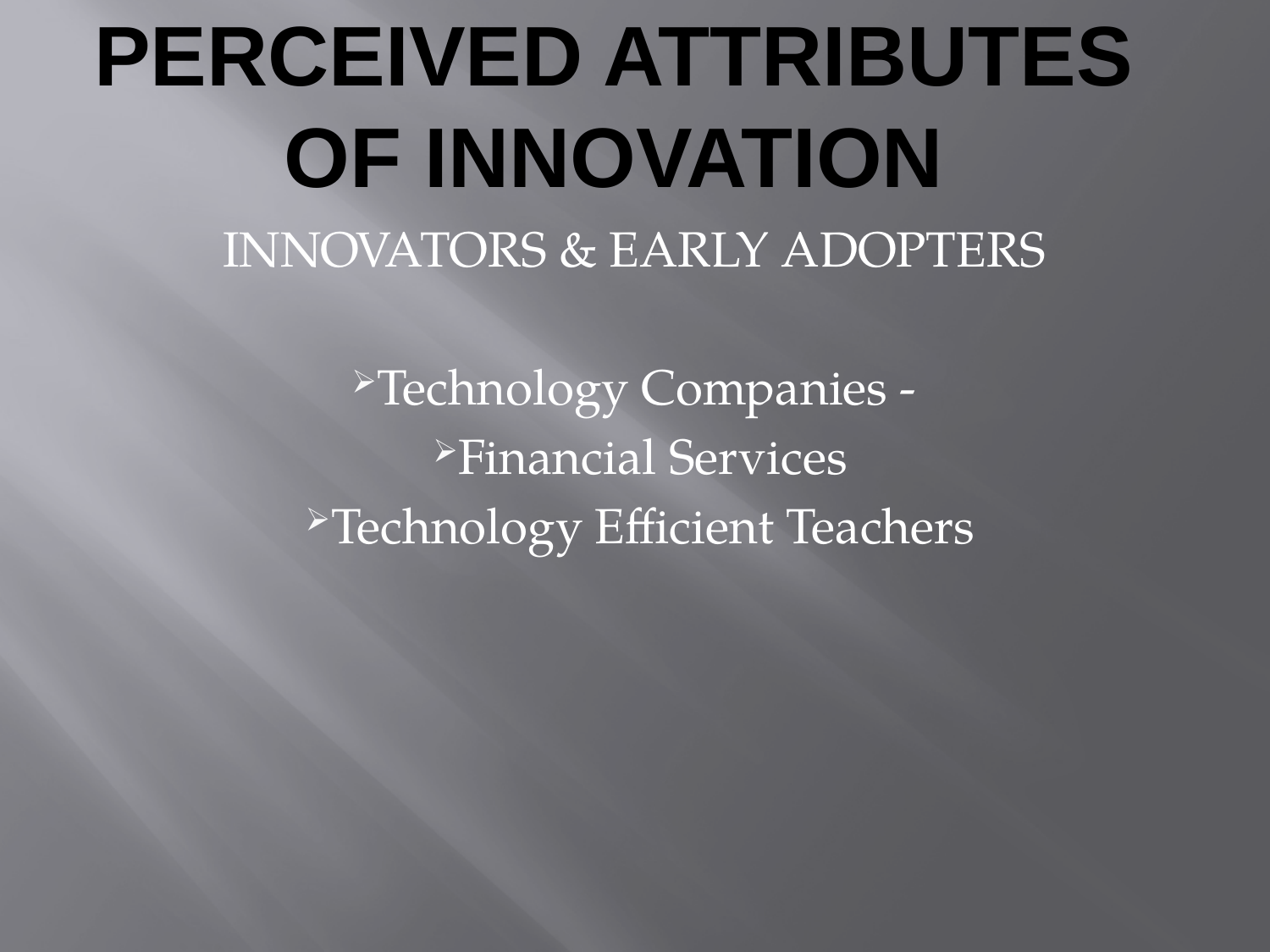

# Perceived Attributes of Innovation
INNOVATORS & EARLY ADOPTERS

Technology Companies -
Financial Services
Technology Efficient Teachers